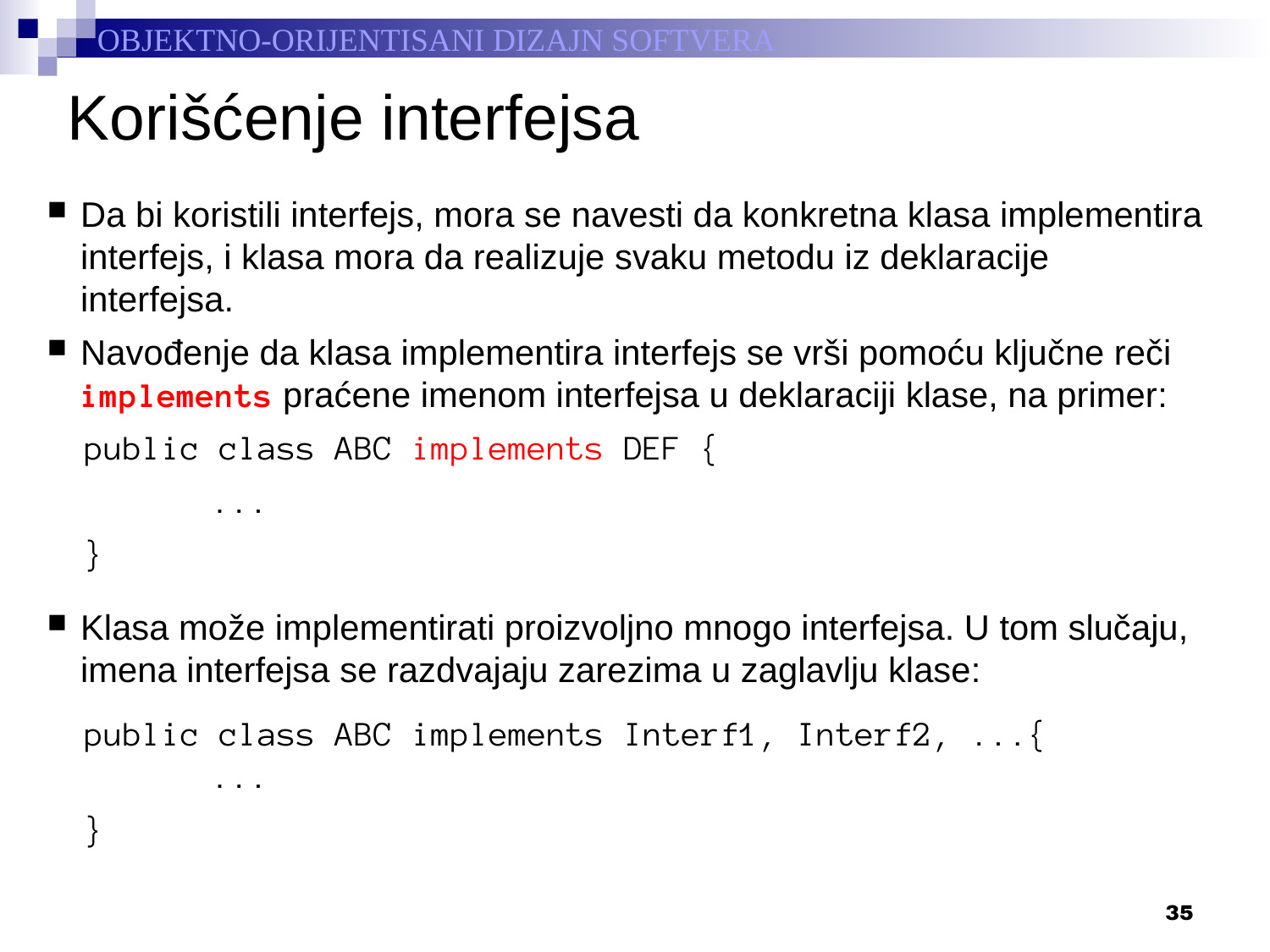

# Korišćenje interfejsa
Da bi koristili interfejs, mora se navesti da konkretna klasa implementira interfejs, i klasa mora da realizuje svaku metodu iz deklaracije interfejsa.
Navođenje da klasa implementira interfejs se vrši pomoću ključne reči implements praćene imenom interfejsa u deklaraciji klase, na primer:
public class ABC implements DEF {
	...
}
Klasa može implementirati proizvoljno mnogo interfejsa. U tom slučaju, imena interfejsa se razdvajaju zarezima u zaglavlju klase:
public class ABC implements Interf1, Interf2, ...{
	...
}
35